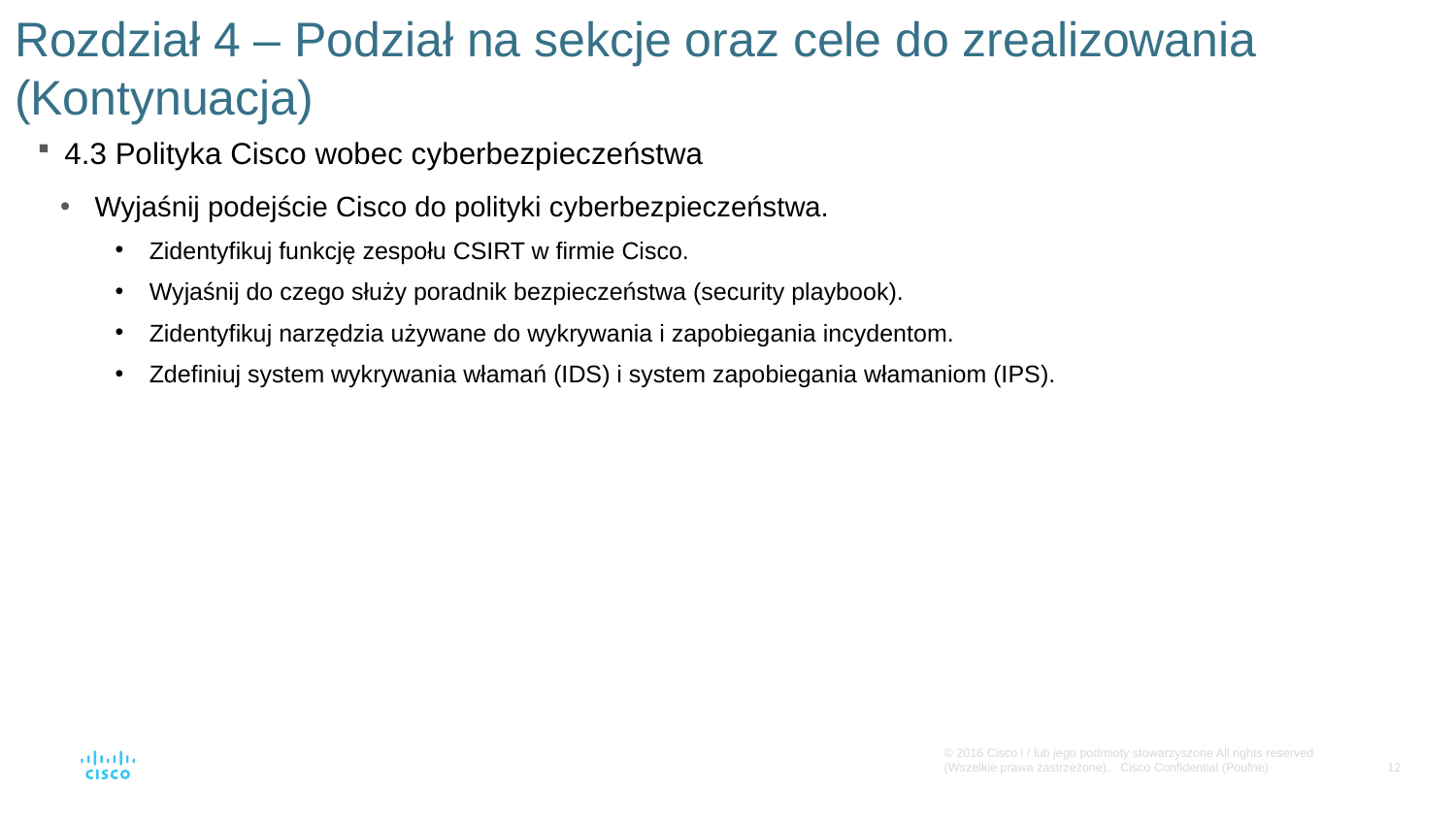

# Rozdział 4 – Podział na sekcje oraz cele do zrealizowania (Kontynuacja)
4.3 Polityka Cisco wobec cyberbezpieczeństwa
Wyjaśnij podejście Cisco do polityki cyberbezpieczeństwa.
Zidentyfikuj funkcję zespołu CSIRT w firmie Cisco.
Wyjaśnij do czego służy poradnik bezpieczeństwa (security playbook).
Zidentyfikuj narzędzia używane do wykrywania i zapobiegania incydentom.
Zdefiniuj system wykrywania włamań (IDS) i system zapobiegania włamaniom (IPS).